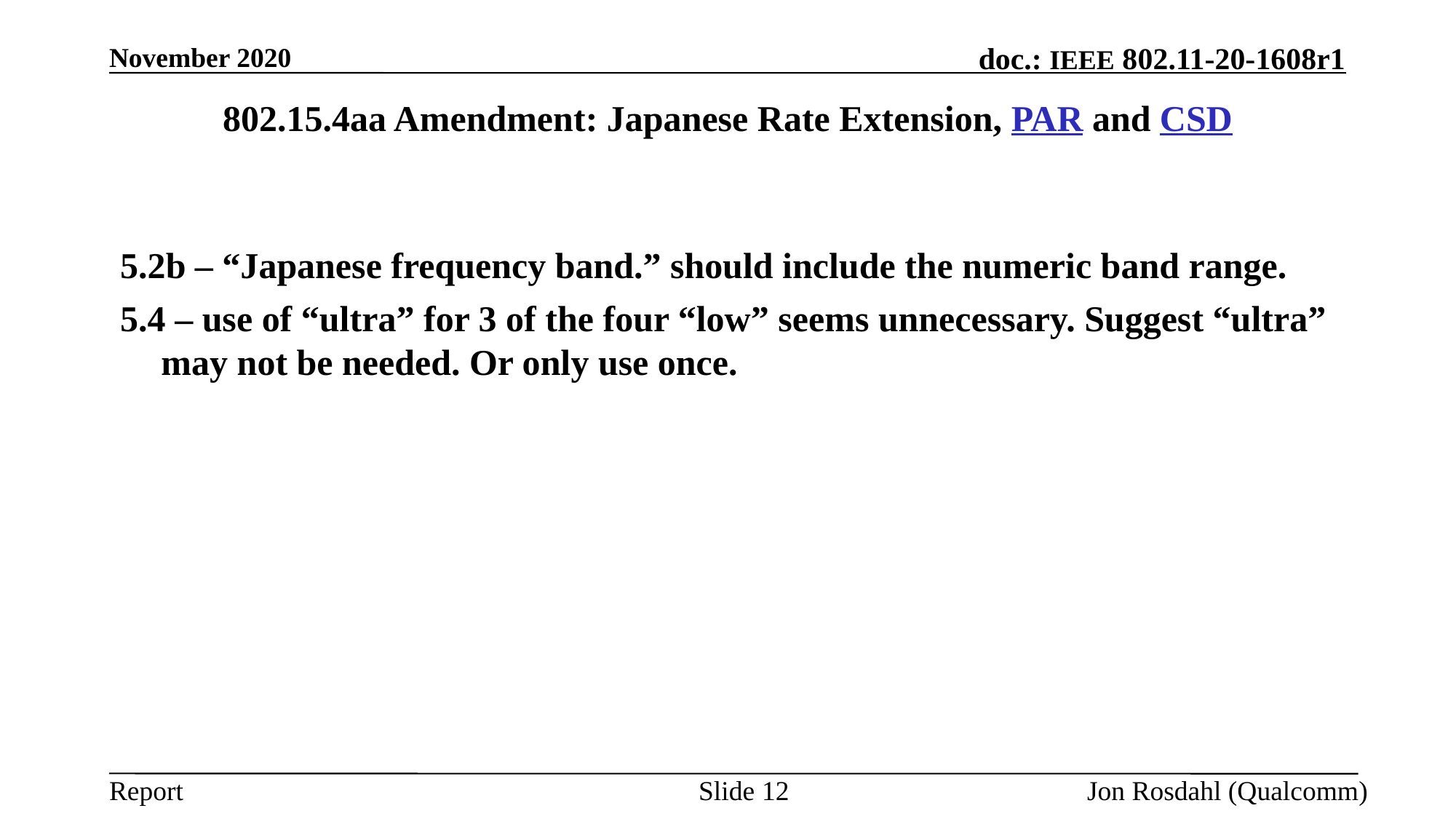

November 2020
# 802.15.4aa Amendment: Japanese Rate Extension, PAR and CSD
5.2b – “Japanese frequency band.” should include the numeric band range.
5.4 – use of “ultra” for 3 of the four “low” seems unnecessary. Suggest “ultra” may not be needed. Or only use once.
Slide 12
Jon Rosdahl (Qualcomm)